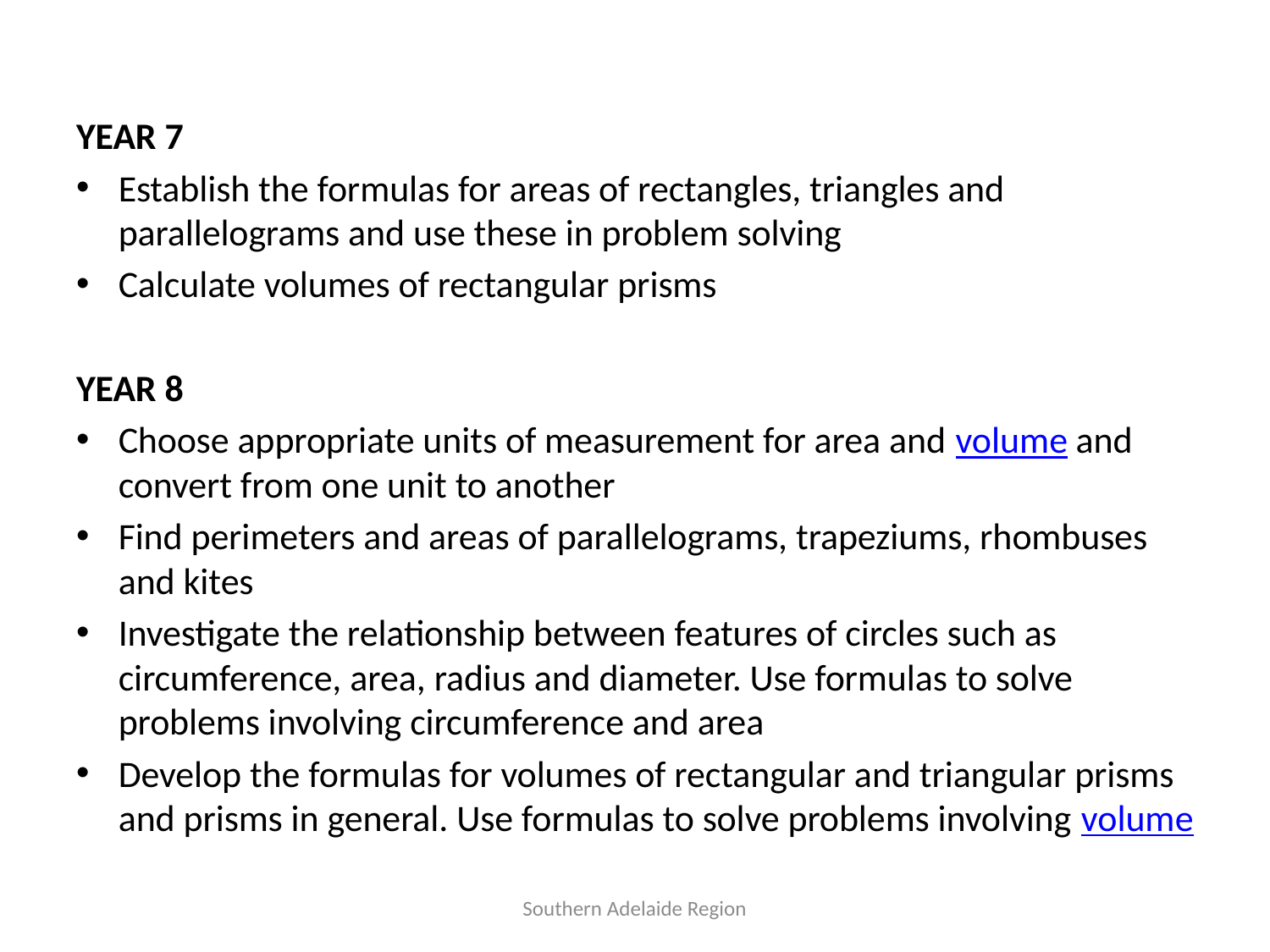

#
YEAR 7
Establish the formulas for areas of rectangles, triangles and parallelograms and use these in problem solving
Calculate volumes of rectangular prisms

YEAR 8
Choose appropriate units of measurement for area and volume and convert from one unit to another
Find perimeters and areas of parallelograms, trapeziums, rhombuses and kites
Investigate the relationship between features of circles such as circumference, area, radius and diameter. Use formulas to solve problems involving circumference and area
Develop the formulas for volumes of rectangular and triangular prisms and prisms in general. Use formulas to solve problems involving volume

Southern Adelaide Region